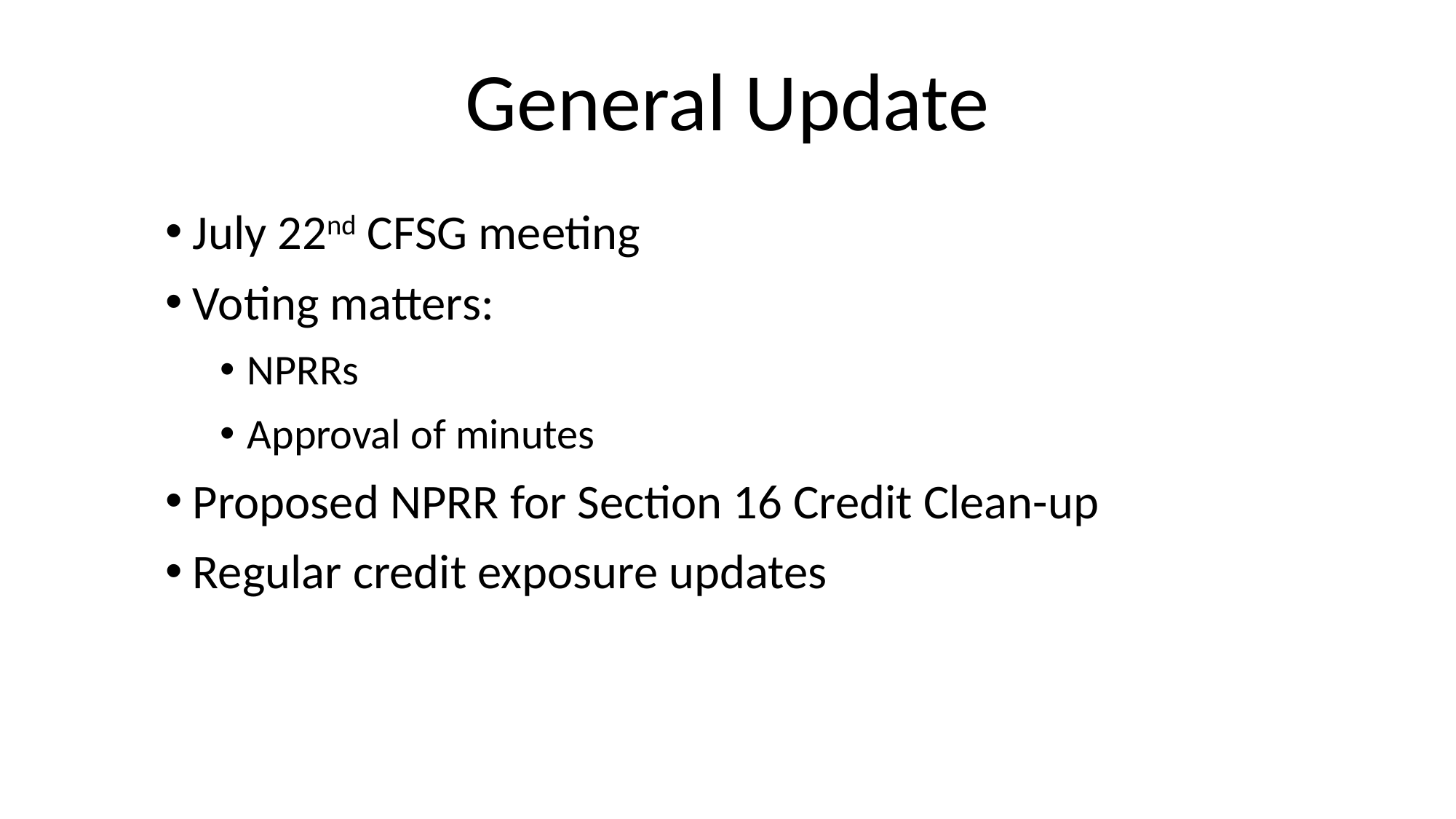

# General Update
July 22nd CFSG meeting
Voting matters:
NPRRs
Approval of minutes
Proposed NPRR for Section 16 Credit Clean-up
Regular credit exposure updates